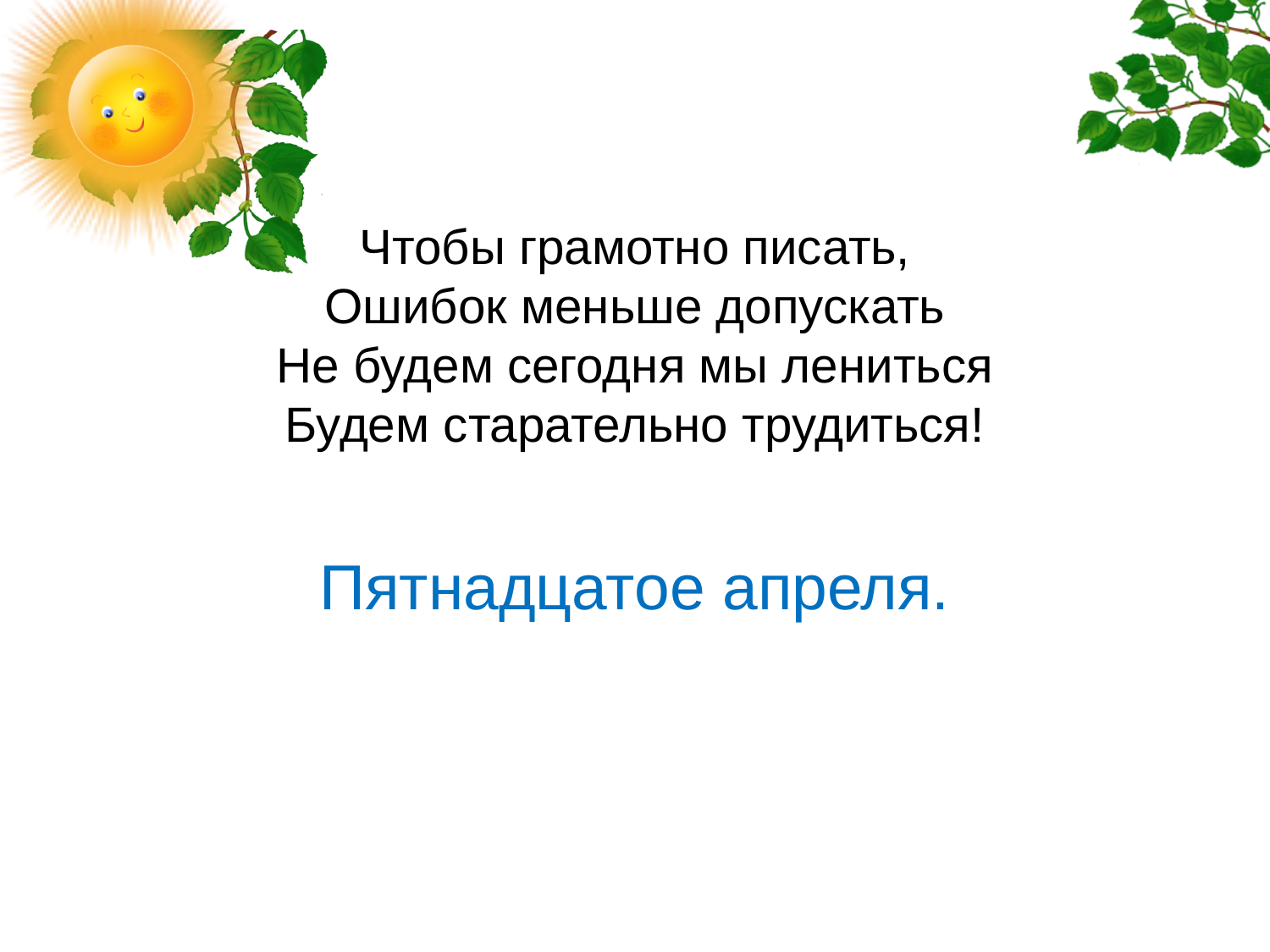

# Чтобы грамотно писать, Ошибок меньше допускать Не будем сегодня мы лениться Будем старательно трудиться!
Пятнадцатое апреля.